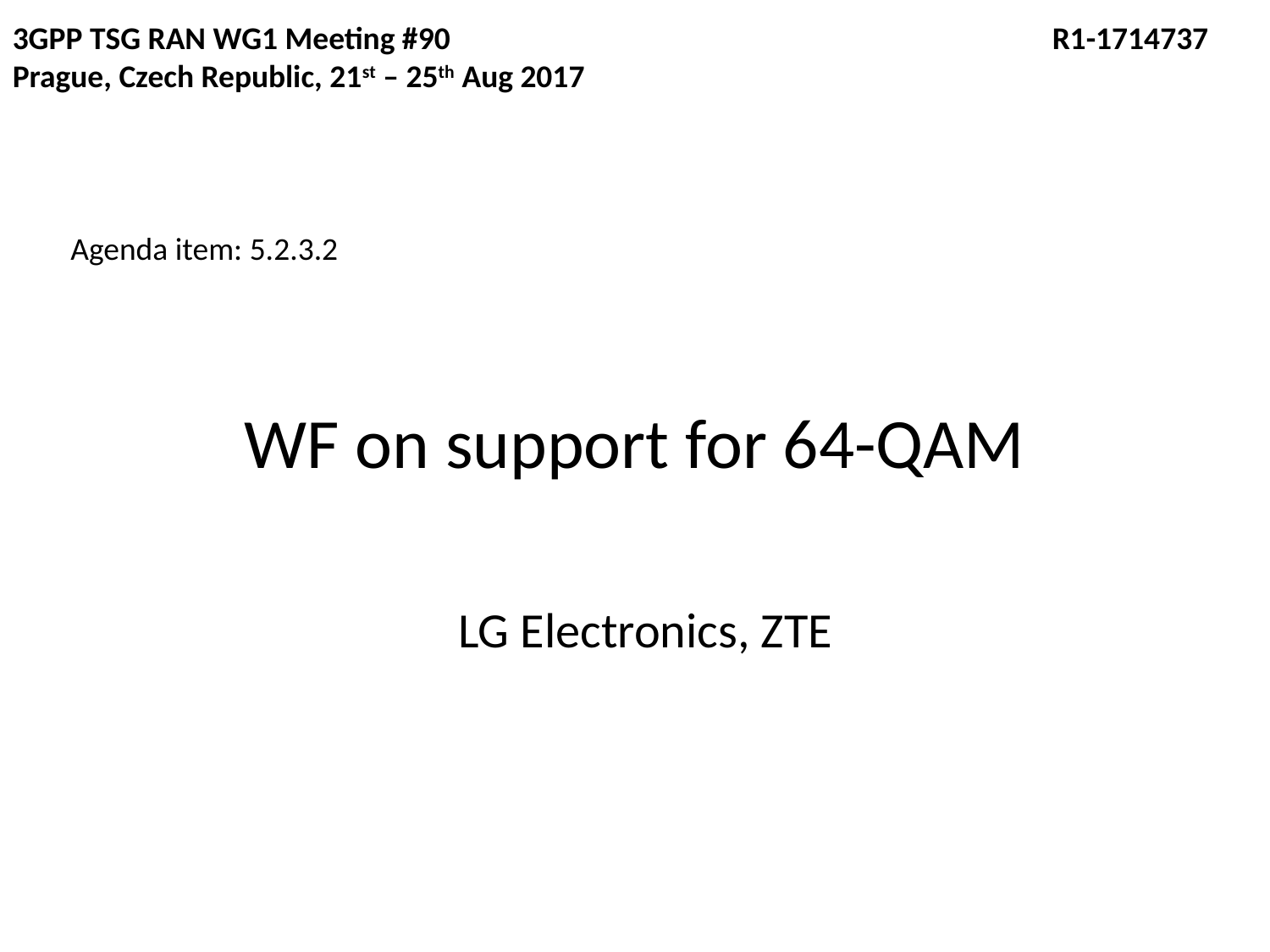

3GPP TSG RAN WG1 Meeting #90				                     R1-1714737
Prague, Czech Republic, 21st – 25th Aug 2017
Agenda item: 5.2.3.2
# WF on support for 64-QAM
LG Electronics, ZTE